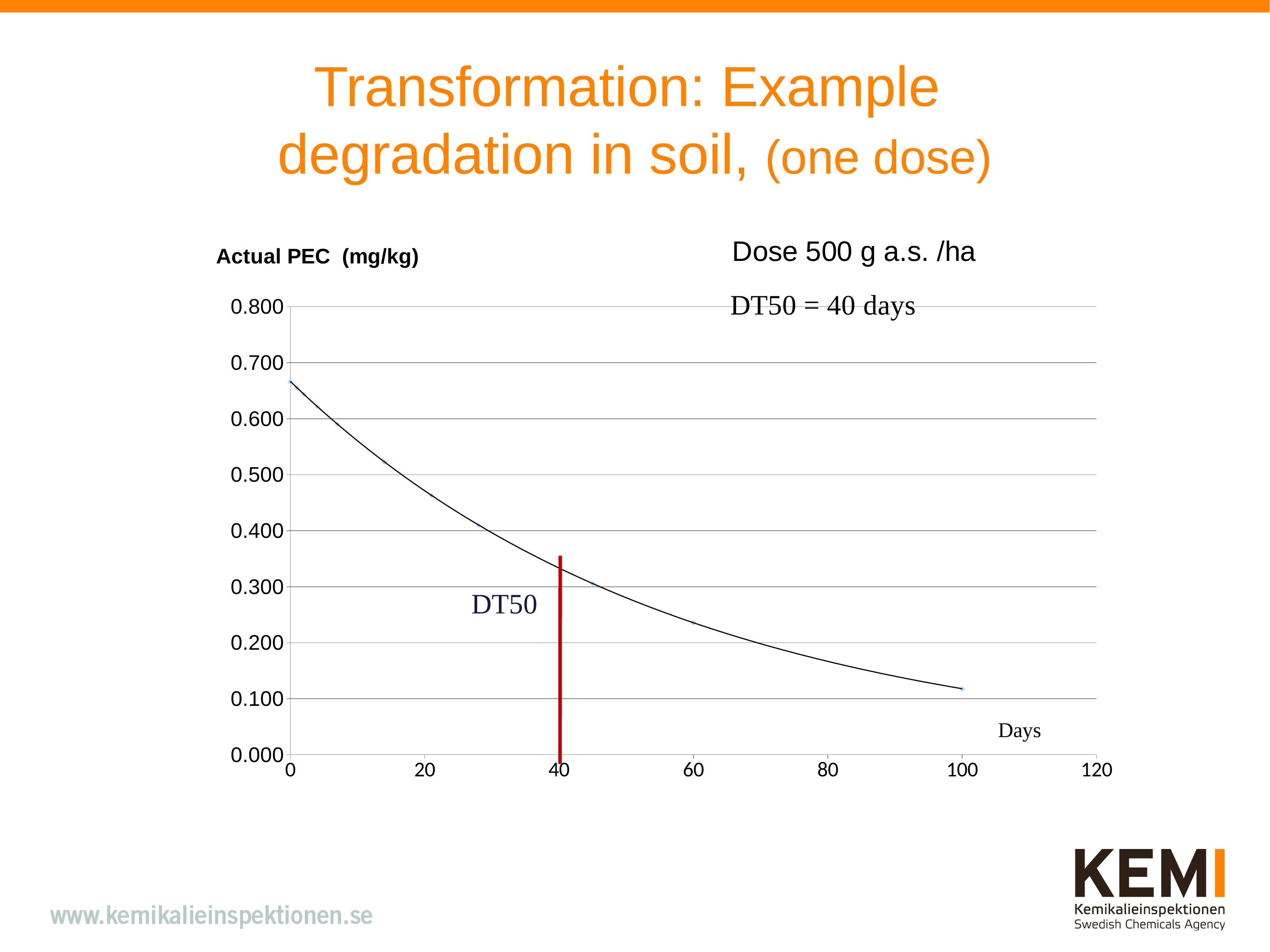

# Transformation: Example degradation in soil, (one dose)
Dose 500 g a.s. /ha

### Chart: Actual PEC  (mg/kg)

| Category | Actual PEC  (mg/kg) |
|---|---|